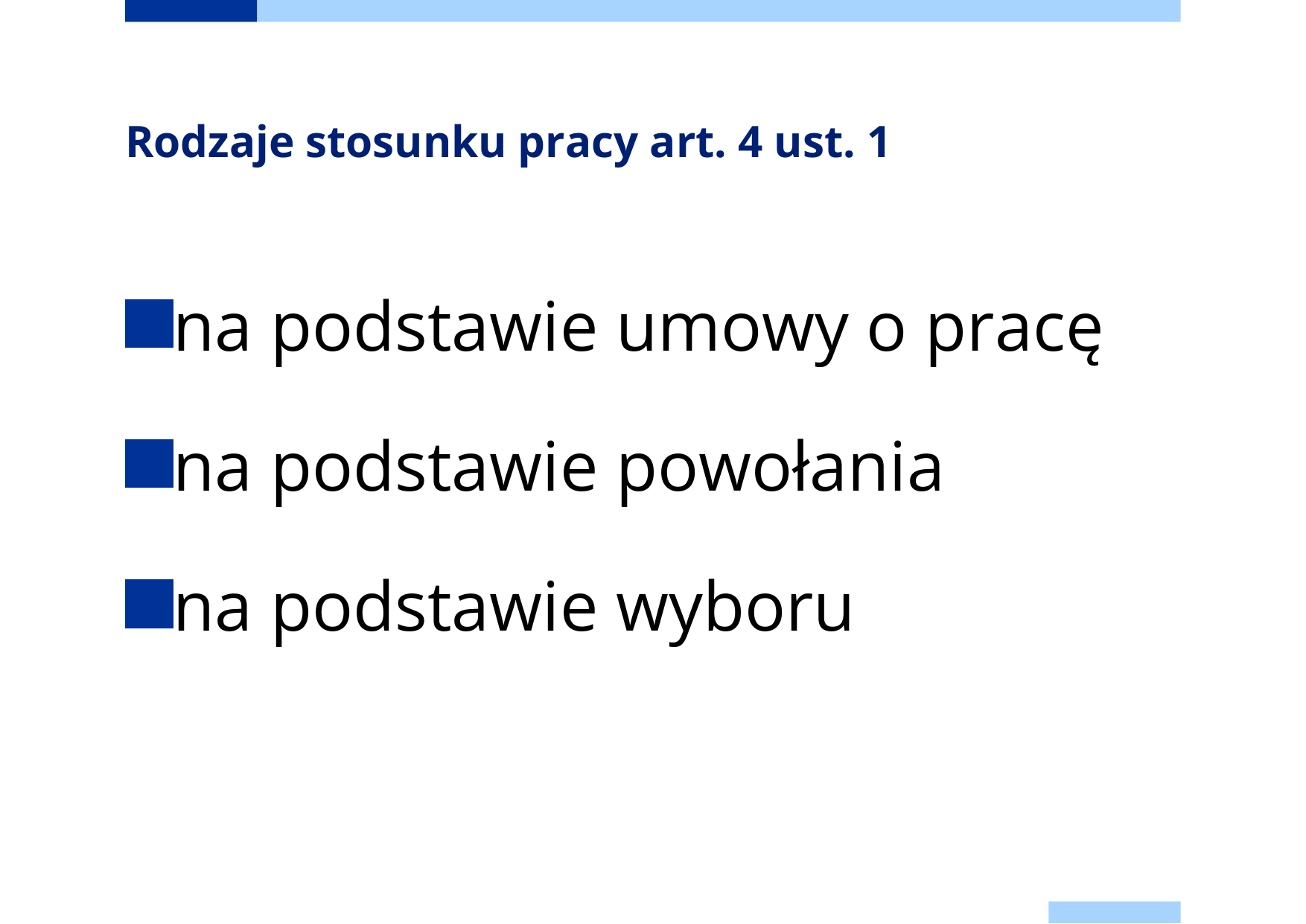

# Rodzaje stosunku pracy art. 4 ust. 1
na podstawie umowy o pracę
na podstawie powołania
na podstawie wyboru